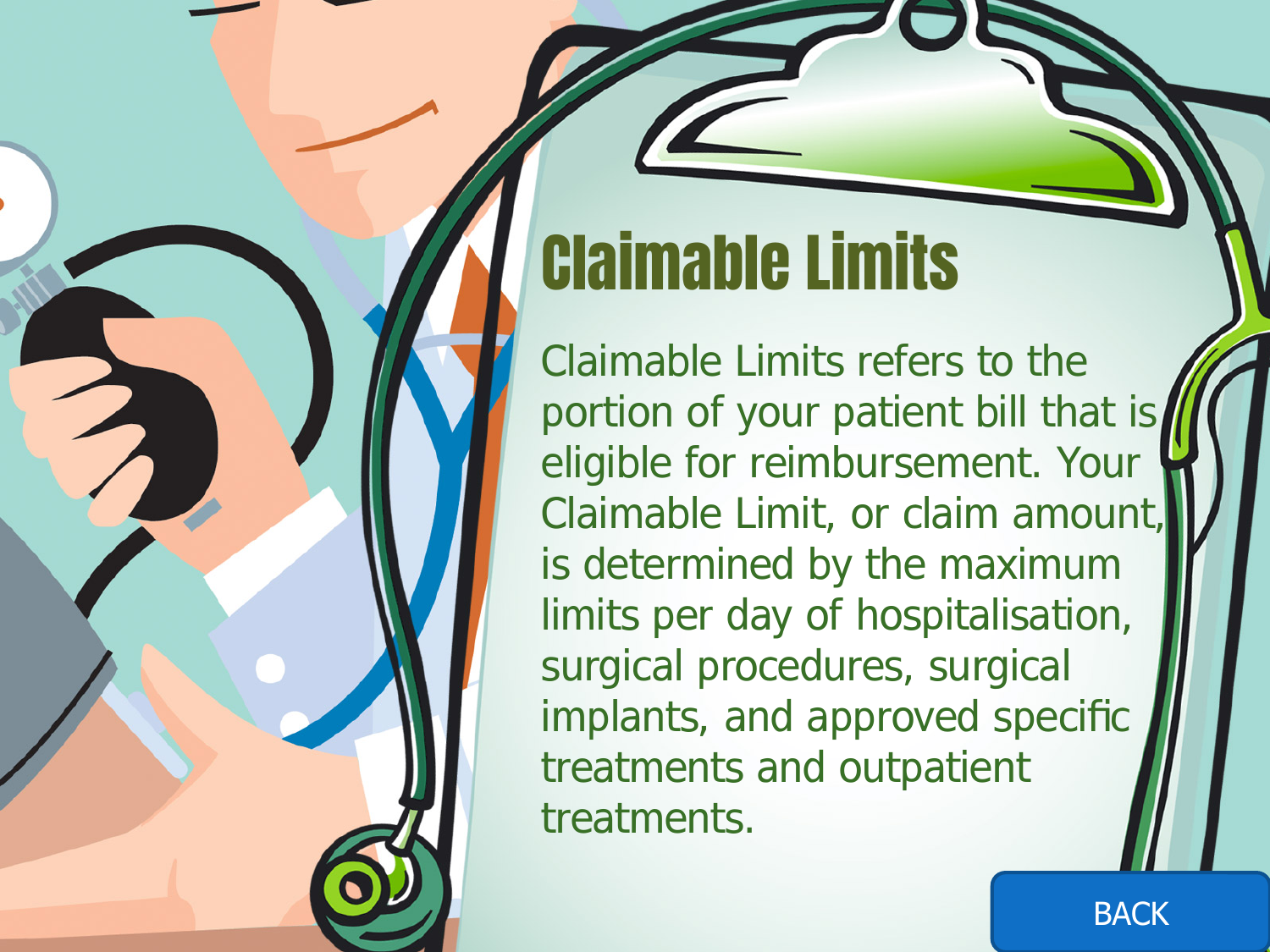

# Claimable Limits
Claimable Limits refers to the portion of your patient bill that is eligible for reimbursement. Your Claimable Limit, or claim amount, is determined by the maximum limits per day of hospitalisation, surgical procedures, surgical implants, and approved specific treatments and outpatient treatments.
BACK